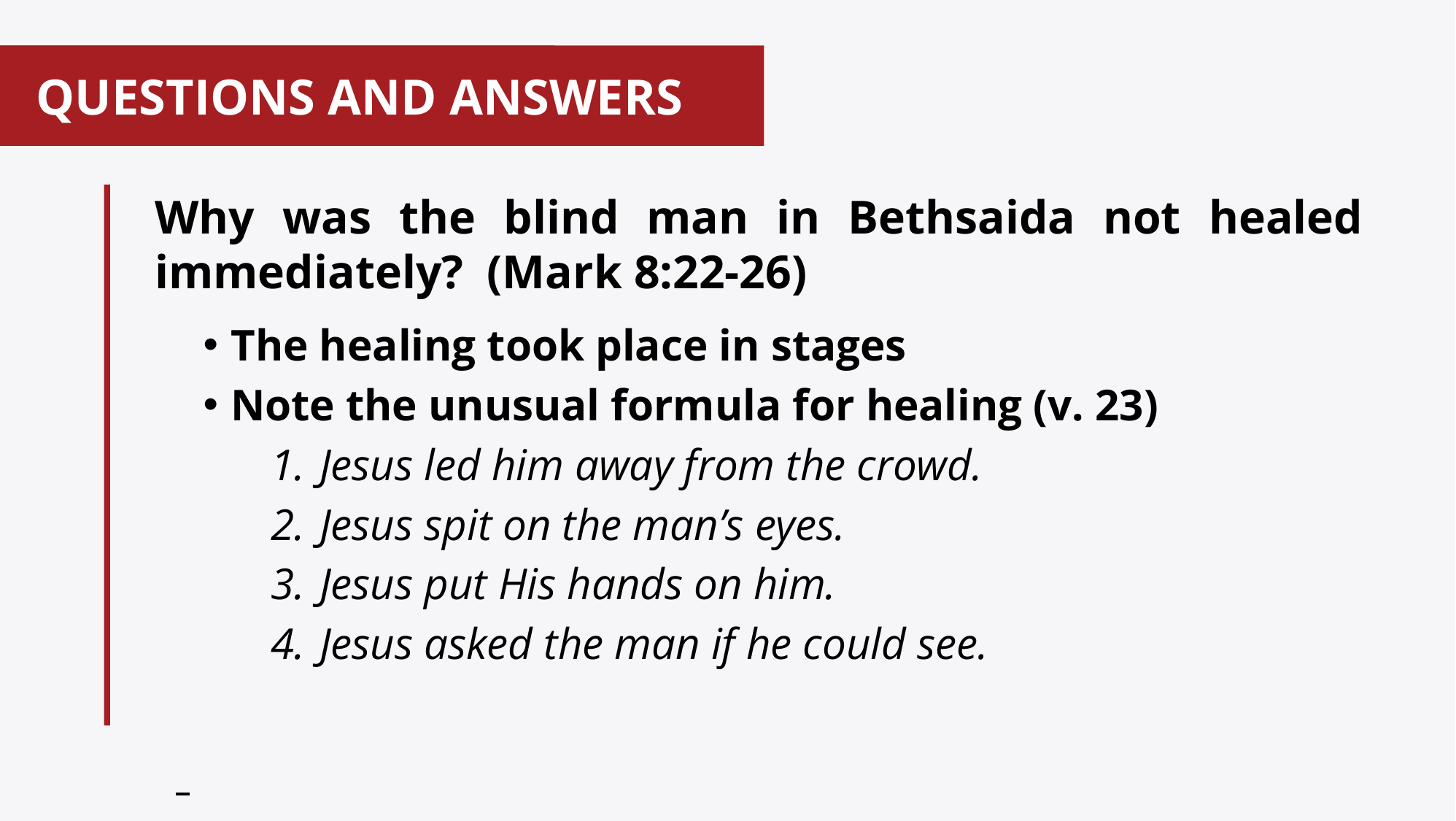

# QUESTIONS AND ANSWERS
Why was the blind man in Bethsaida not healed immediately?  (Mark 8:22-26)

The healing took place in stages
Note the unusual formula for healing (v. 23)
Jesus led him away from the crowd.
Jesus spit on the man’s eyes.
Jesus put His hands on him.
Jesus asked the man if he could see.